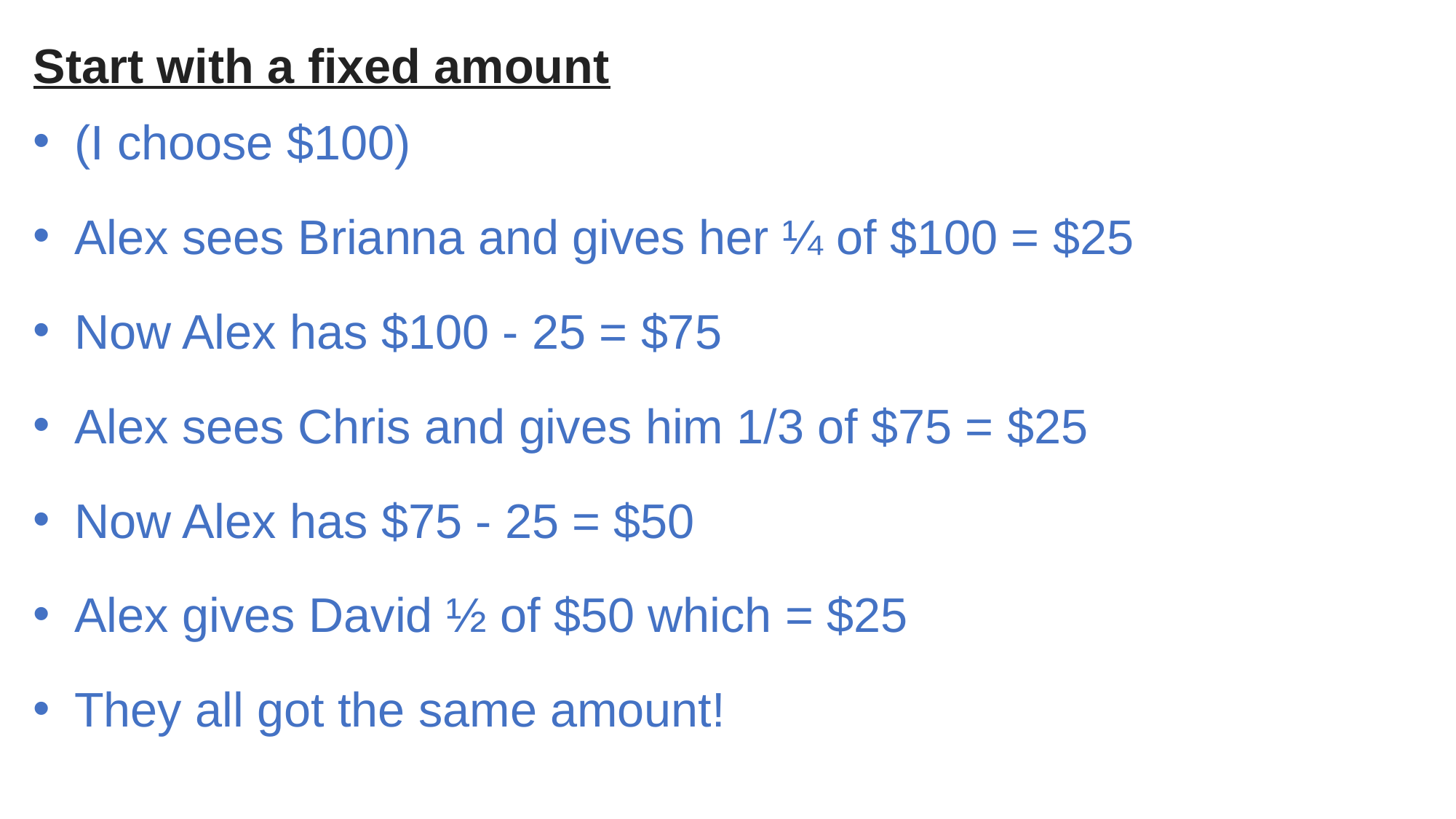

Start with a fixed amount
(I choose $100)
Alex sees Brianna and gives her ¼ of $100 = $25
Now Alex has $100 - 25 = $75
Alex sees Chris and gives him 1/3 of $75 = $25
Now Alex has $75 - 25 = $50
Alex gives David ½ of $50 which = $25
They all got the same amount!